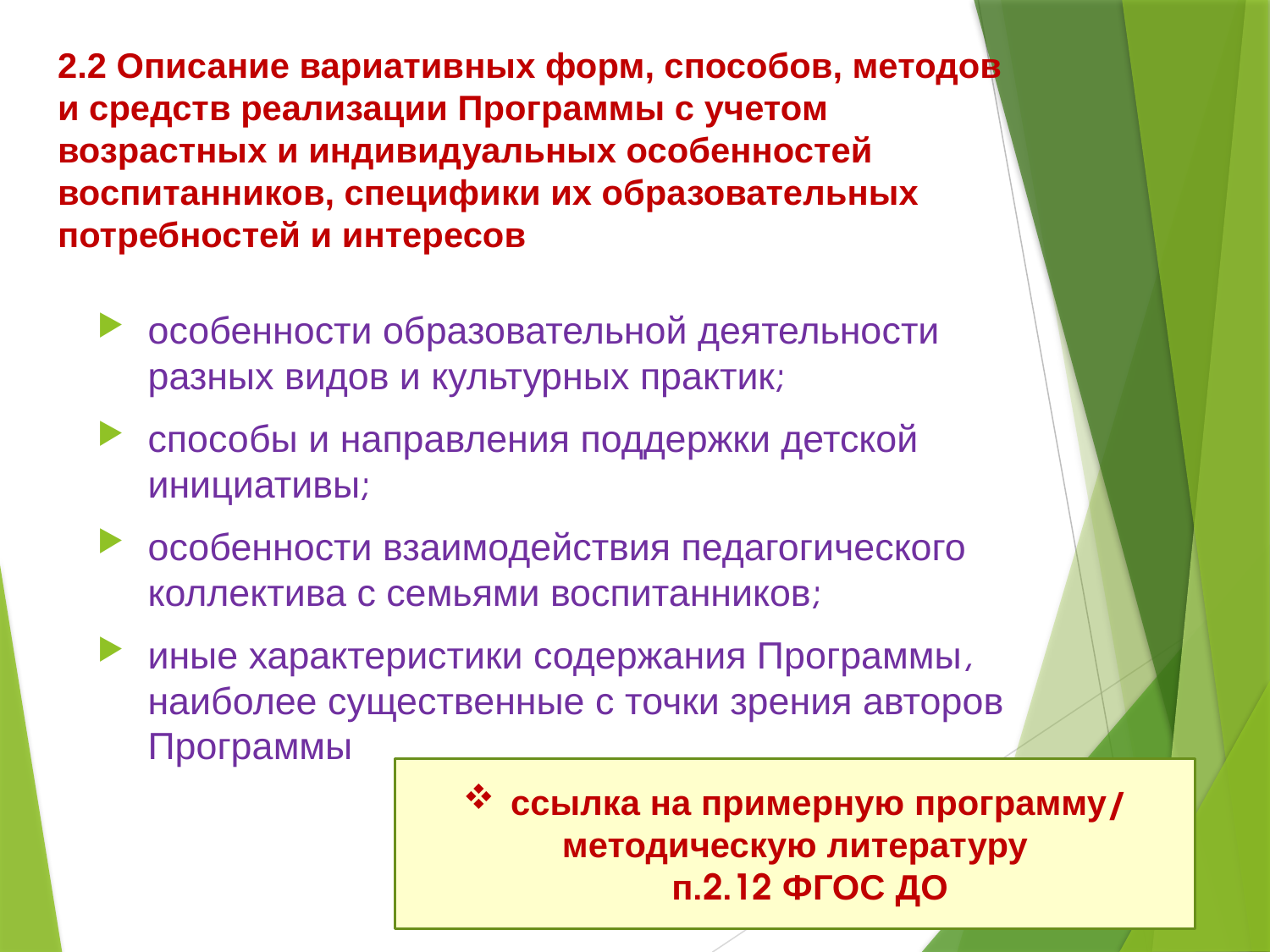

# 2.2 Описание вариативных форм, способов, методов и средств реализации Программы с учетом возрастных и индивидуальных особенностей воспитанников, специфики их образовательных потребностей и интересов
особенности образовательной деятельности разных видов и культурных практик;
способы и направления поддержки детской инициативы;
особенности взаимодействия педагогического коллектива с семьями воспитанников;
иные характеристики содержания Программы, наиболее существенные с точки зрения авторов Программы

ссылка на примерную программу/
методическую литературу
   п.2.12 ФГОС ДО
ссылка на Комплексную или парциальную программу
   п.2.12 ФГОС ДО